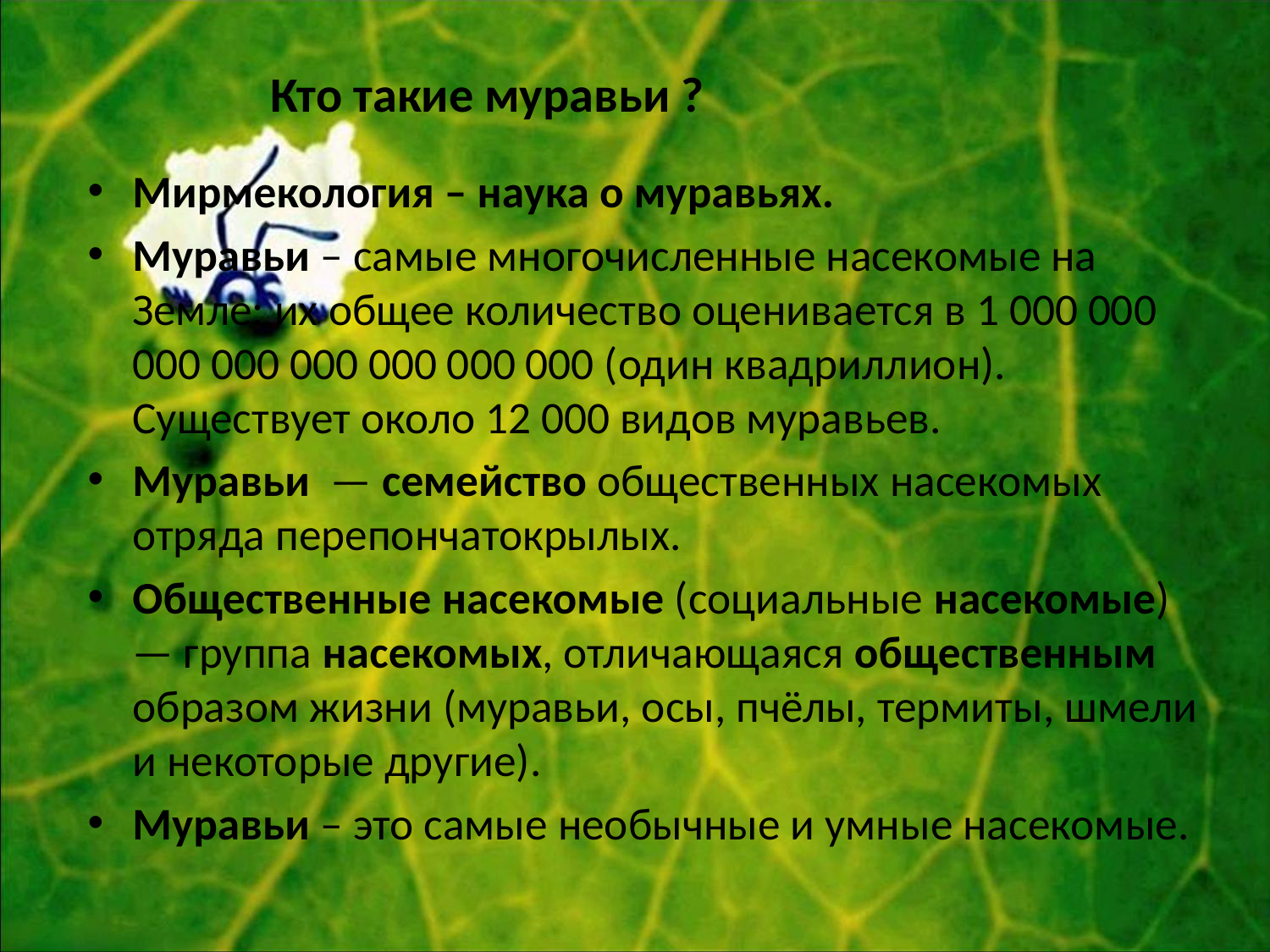

Кто такие муравьи ?

Мирмекология – наука о муравьях.
Муравьи – самые многочисленные насекомые на Земле: их общее количество оценивается в 1 000 000 000 000 000 000 000 000 (один квадриллион). Существует около 12 000 видов муравьев.
Муравьи  — семейство общественных насекомых отряда перепончатокрылых.
Общественные насекомые (социальные насекомые) — группа насекомых, отличающаяся общественным образом жизни (муравьи, осы, пчёлы, термиты, шмели и некоторые другие).
Муравьи – это самые необычные и умные насекомые.